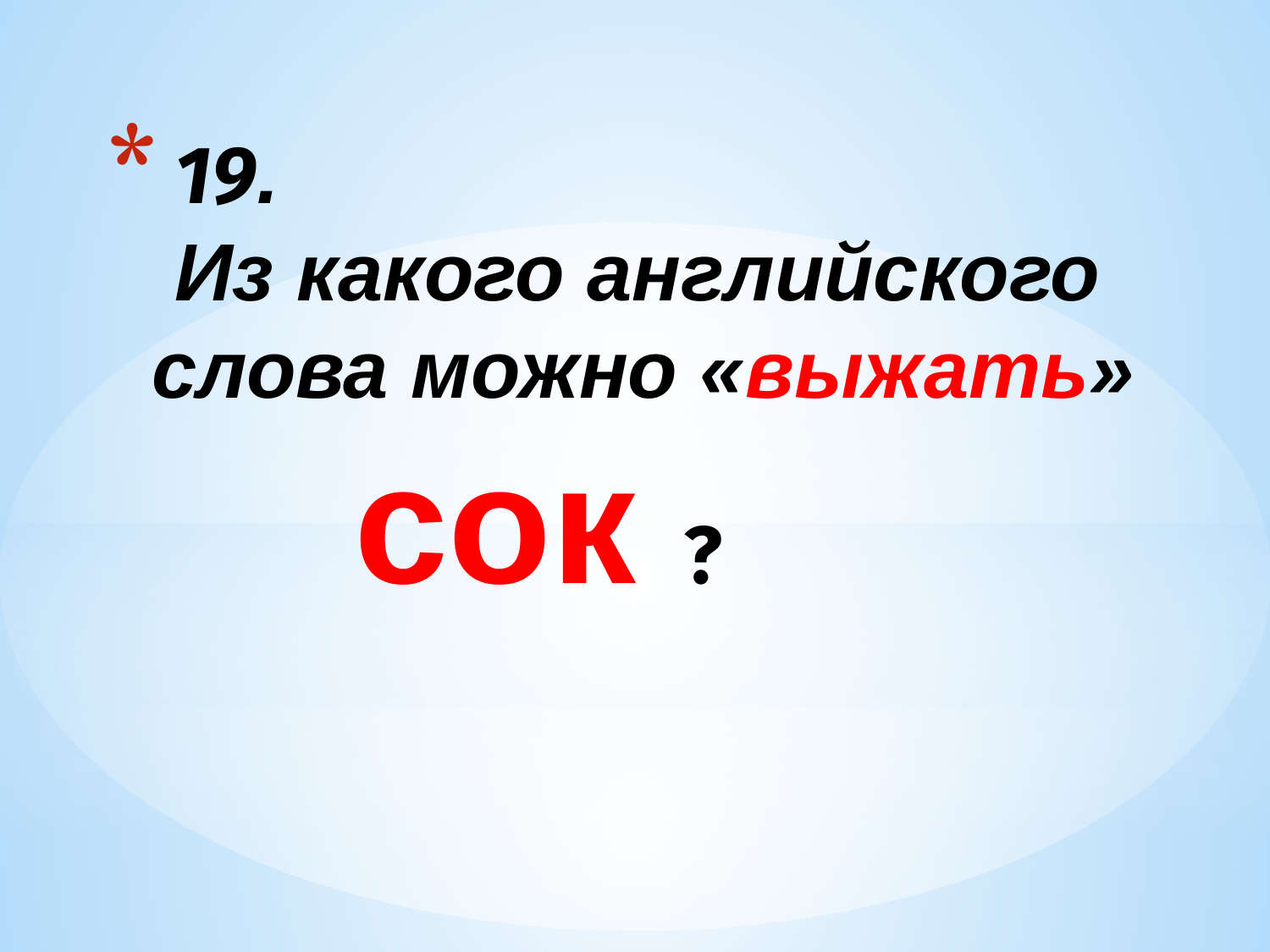

# 19. Из какого английского слова можно «выжать»          сок ?